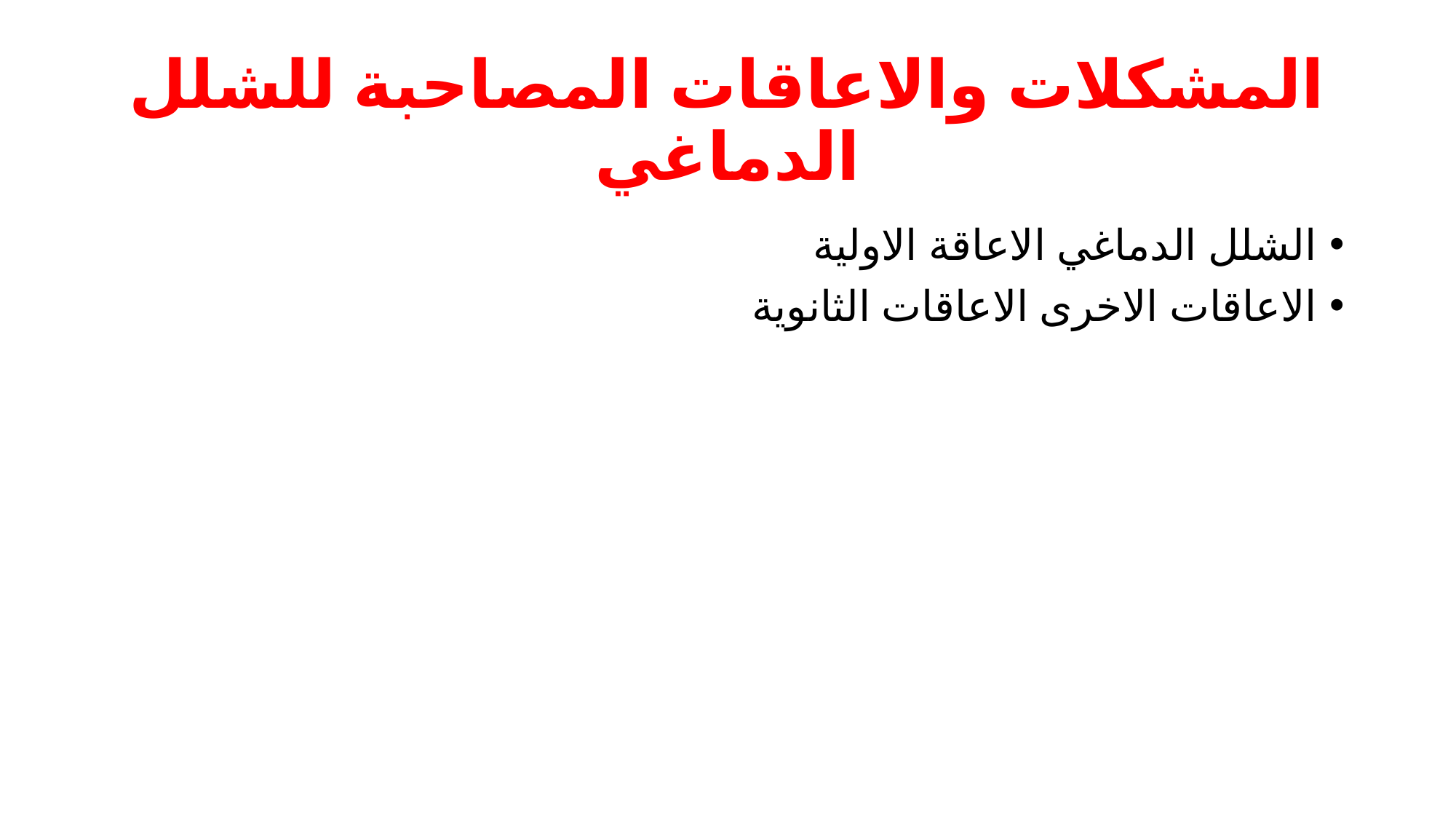

# المشكلات والاعاقات المصاحبة للشلل الدماغي
الشلل الدماغي الاعاقة الاولية
الاعاقات الاخرى الاعاقات الثانوية